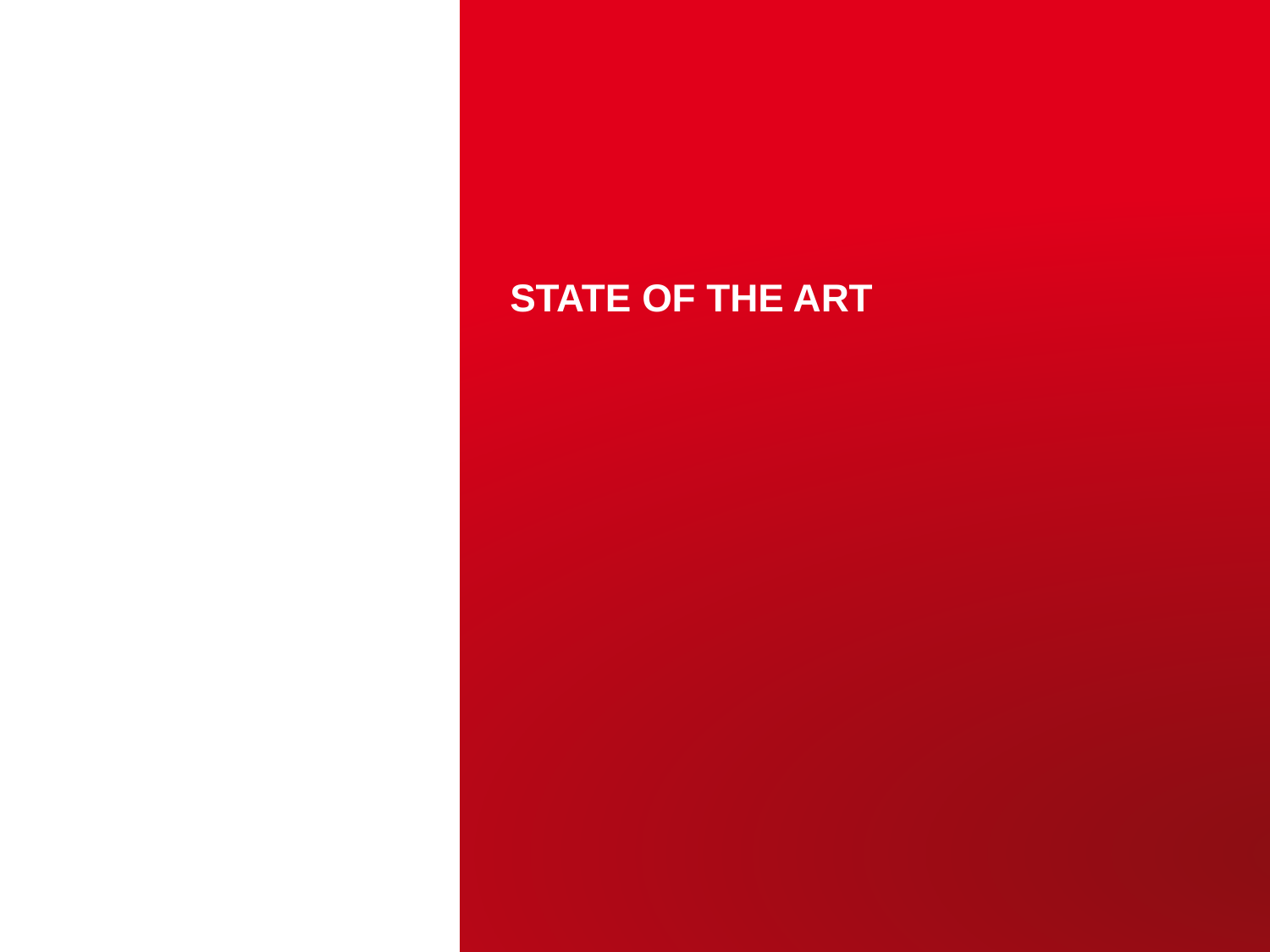

# State of the ART
CEA | 10 AVRIL 2012
|  PAGE 10
15 octobre 2014